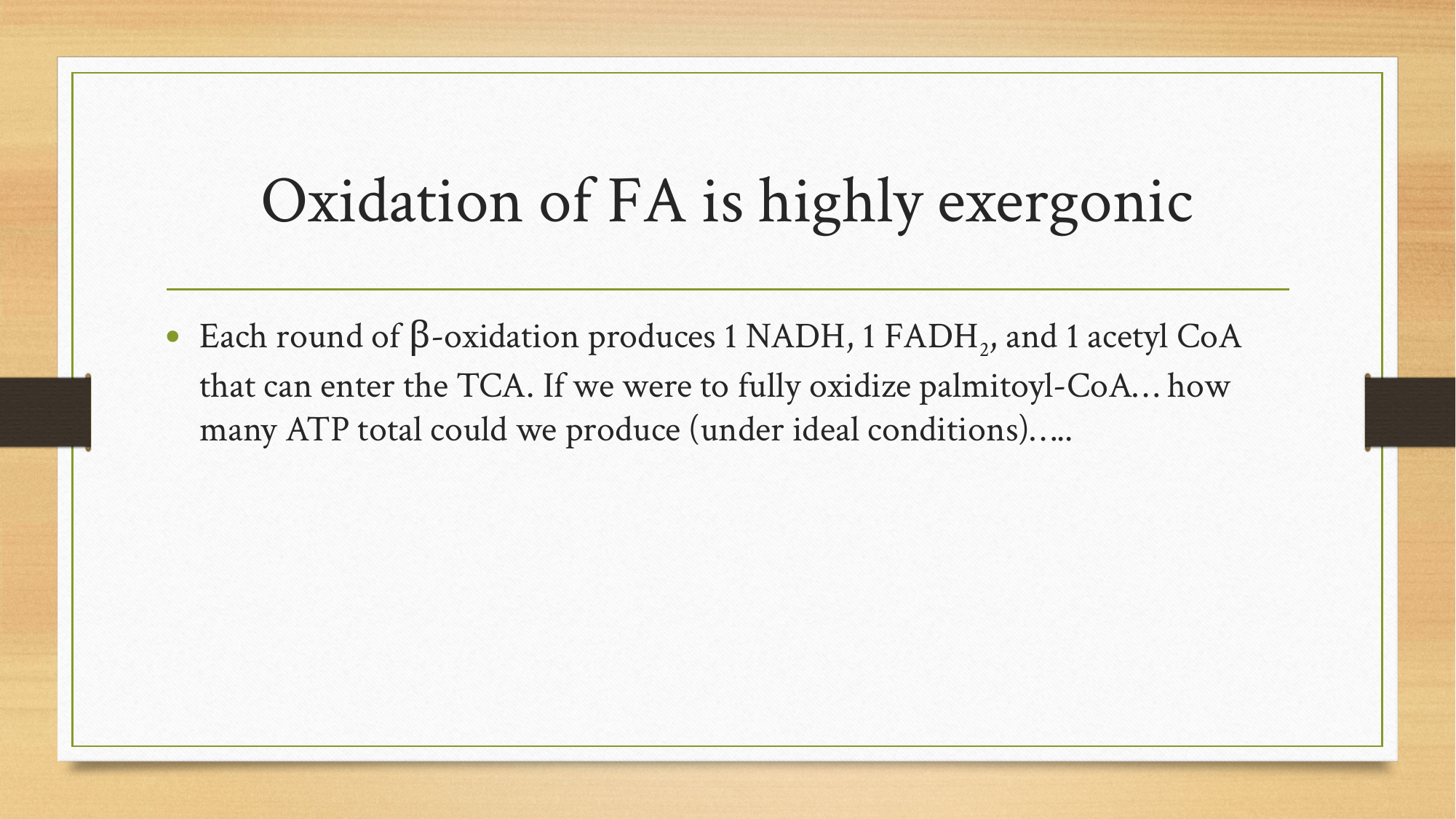

# Oxidation of FA is highly exergonic
Each round of β-oxidation produces 1 NADH, 1 FADH2, and 1 acetyl CoA that can enter the TCA. If we were to fully oxidize palmitoyl-CoA… how many ATP total could we produce (under ideal conditions)…..